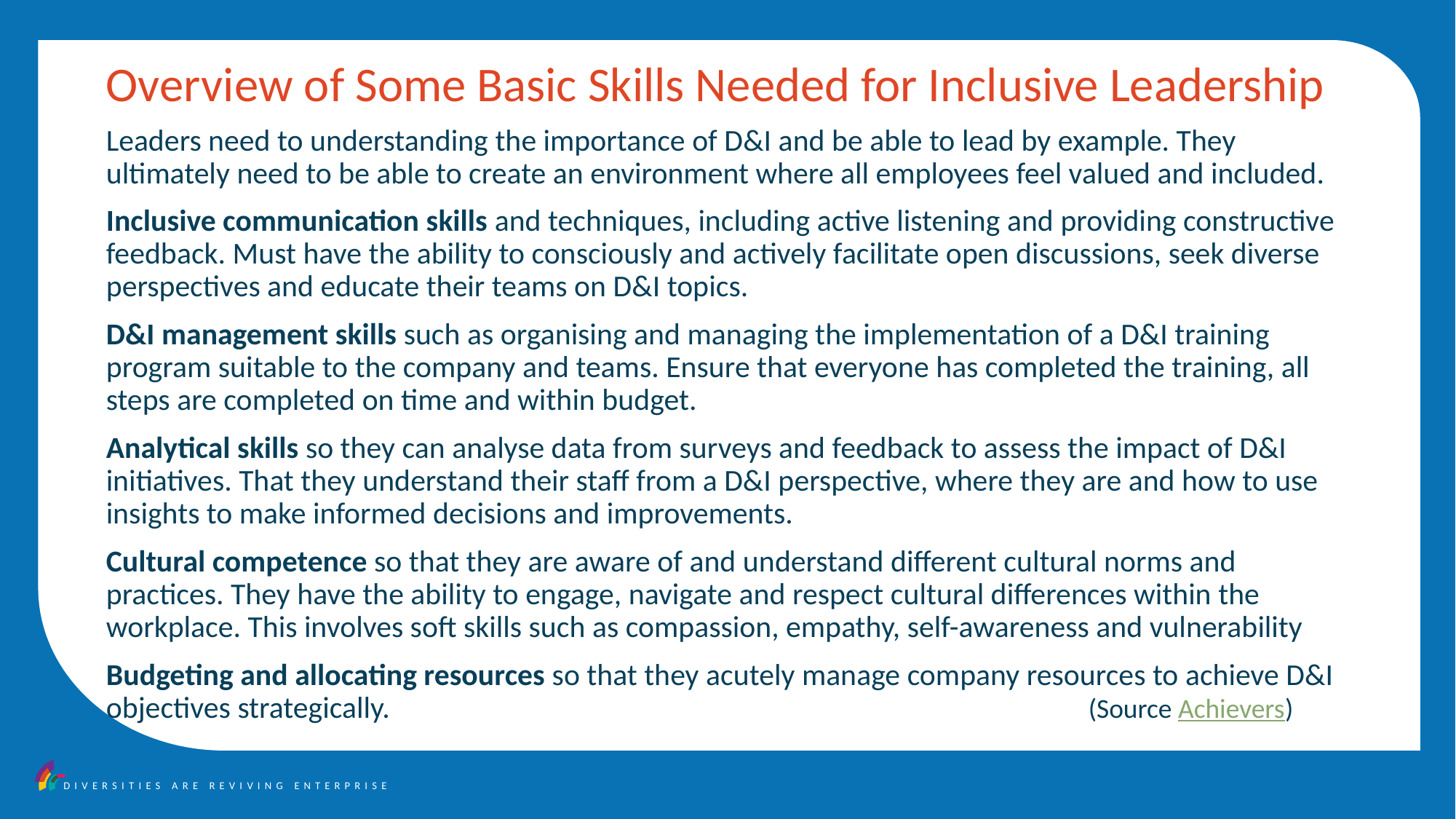

Overview of Some Basic Skills Needed for Inclusive Leadership
Leaders need to understanding the importance of D&I and be able to lead by example. They ultimately need to be able to create an environment where all employees feel valued and included.
Inclusive communication skills and techniques, including active listening and providing constructive feedback. Must have the ability to consciously and actively facilitate open discussions, seek diverse perspectives and educate their teams on D&I topics.
D&I management skills such as organising and managing the implementation of a D&I training program suitable to the company and teams. Ensure that everyone has completed the training, all steps are completed on time and within budget.
Analytical skills so they can analyse data from surveys and feedback to assess the impact of D&I initiatives. That they understand their staff from a D&I perspective, where they are and how to use insights to make informed decisions and improvements.
Cultural competence so that they are aware of and understand different cultural norms and practices. They have the ability to engage, navigate and respect cultural differences within the workplace. This involves soft skills such as compassion, empathy, self-awareness and vulnerability
Budgeting and allocating resources so that they acutely manage company resources to achieve D&I objectives strategically. 							(Source Achievers)